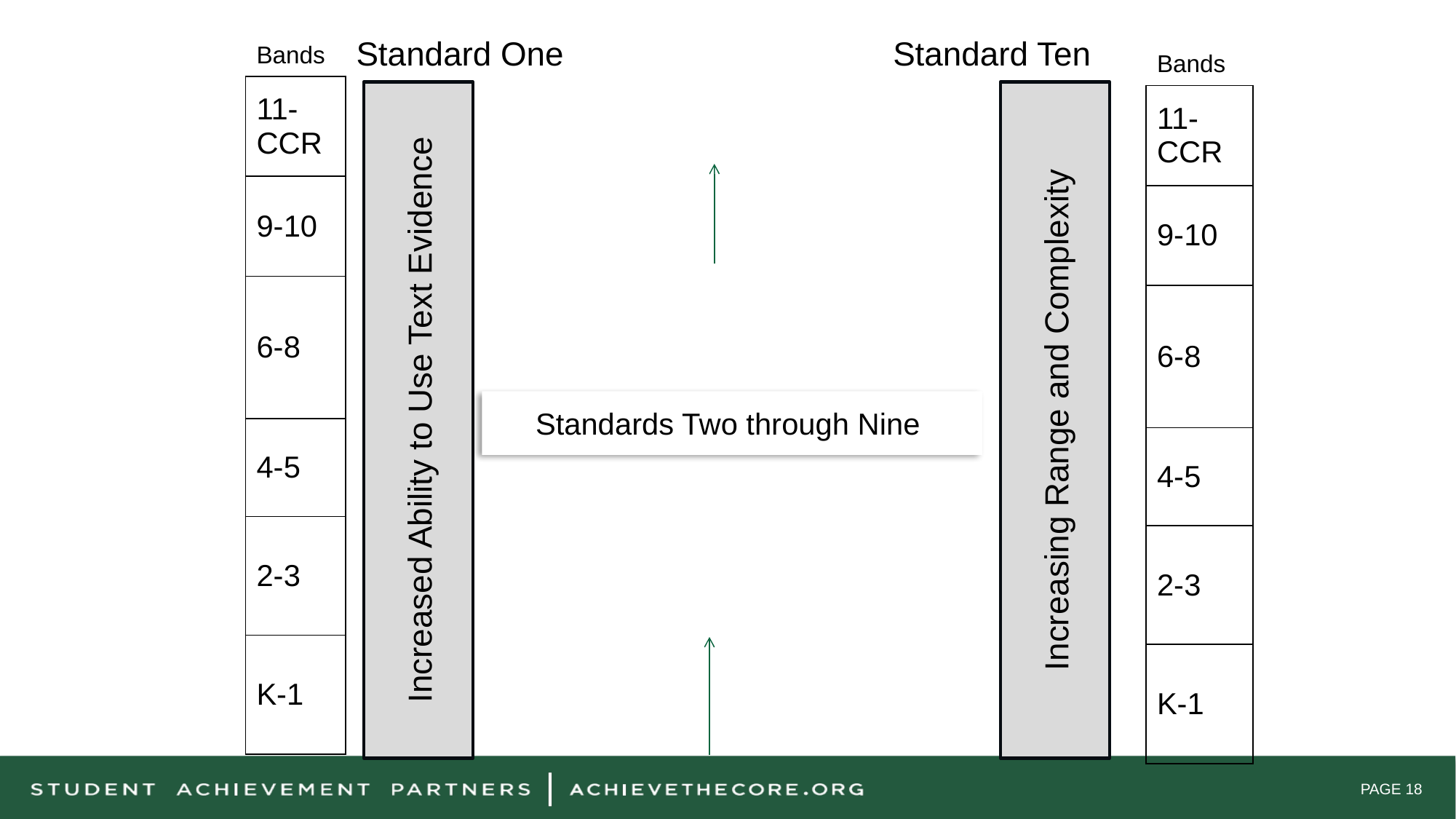

Standard Ten
Standard One
| Bands |
| --- |
| 11-CCR |
| 9-10 |
| 6-8 |
| 4-5 |
| 2-3 |
| K-1 |
| Bands |
| --- |
| 11-CCR |
| 9-10 |
| 6-8 |
| 4-5 |
| 2-3 |
| K-1 |
Increased Ability to Use Text Evidence
Increasing Range and Complexity

Standards Two through Nine